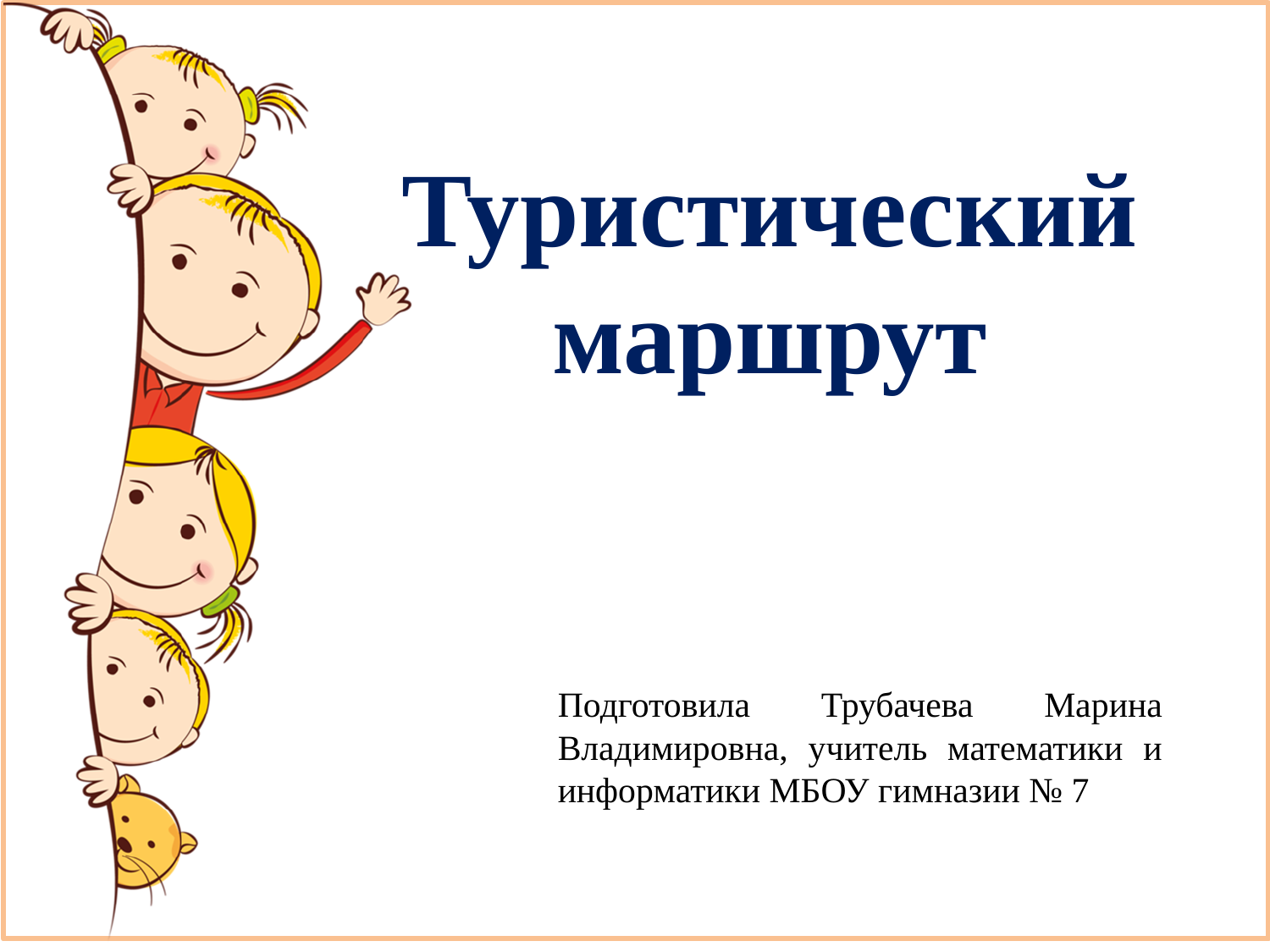

# Туристический маршрут
Подготовила Трубачева Марина Владимировна, учитель математики и информатики МБОУ гимназии № 7